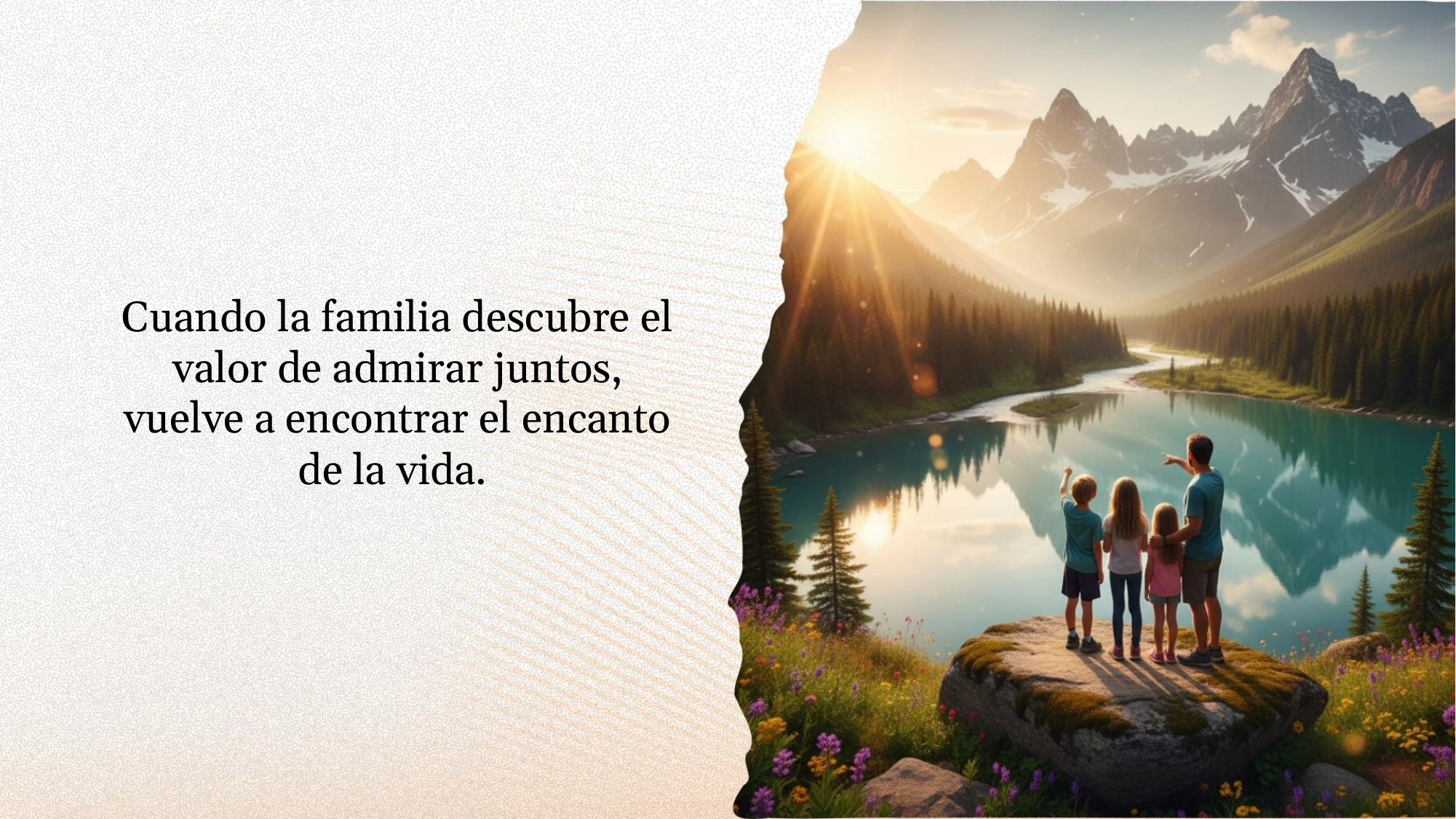

Cuando la familia descubre el valor de admirar juntos, vuelve a encontrar el encanto de la vida.